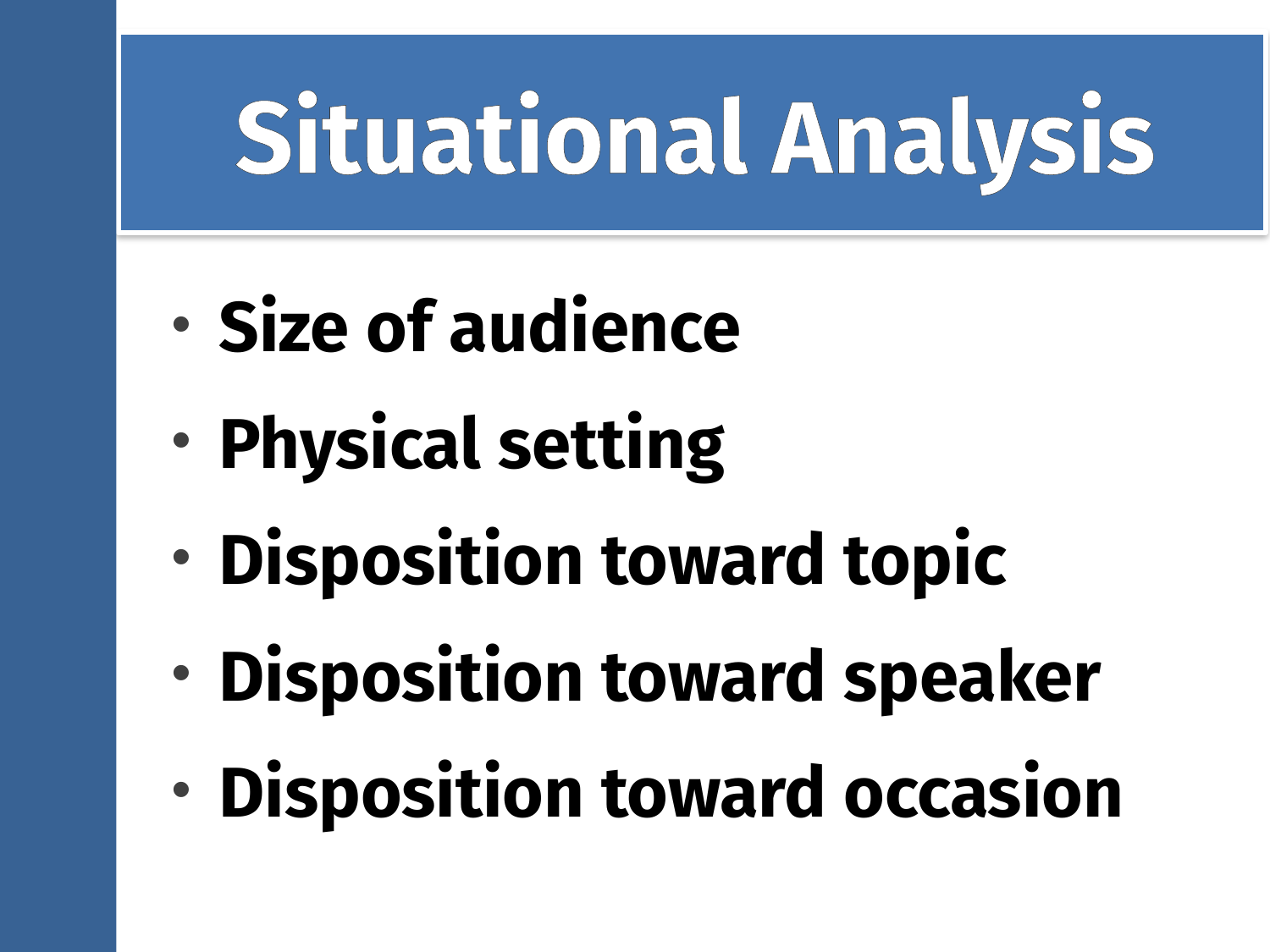

# Situational Analysis
Size of audience
Physical setting
Disposition toward topic
Disposition toward speaker
Disposition toward occasion